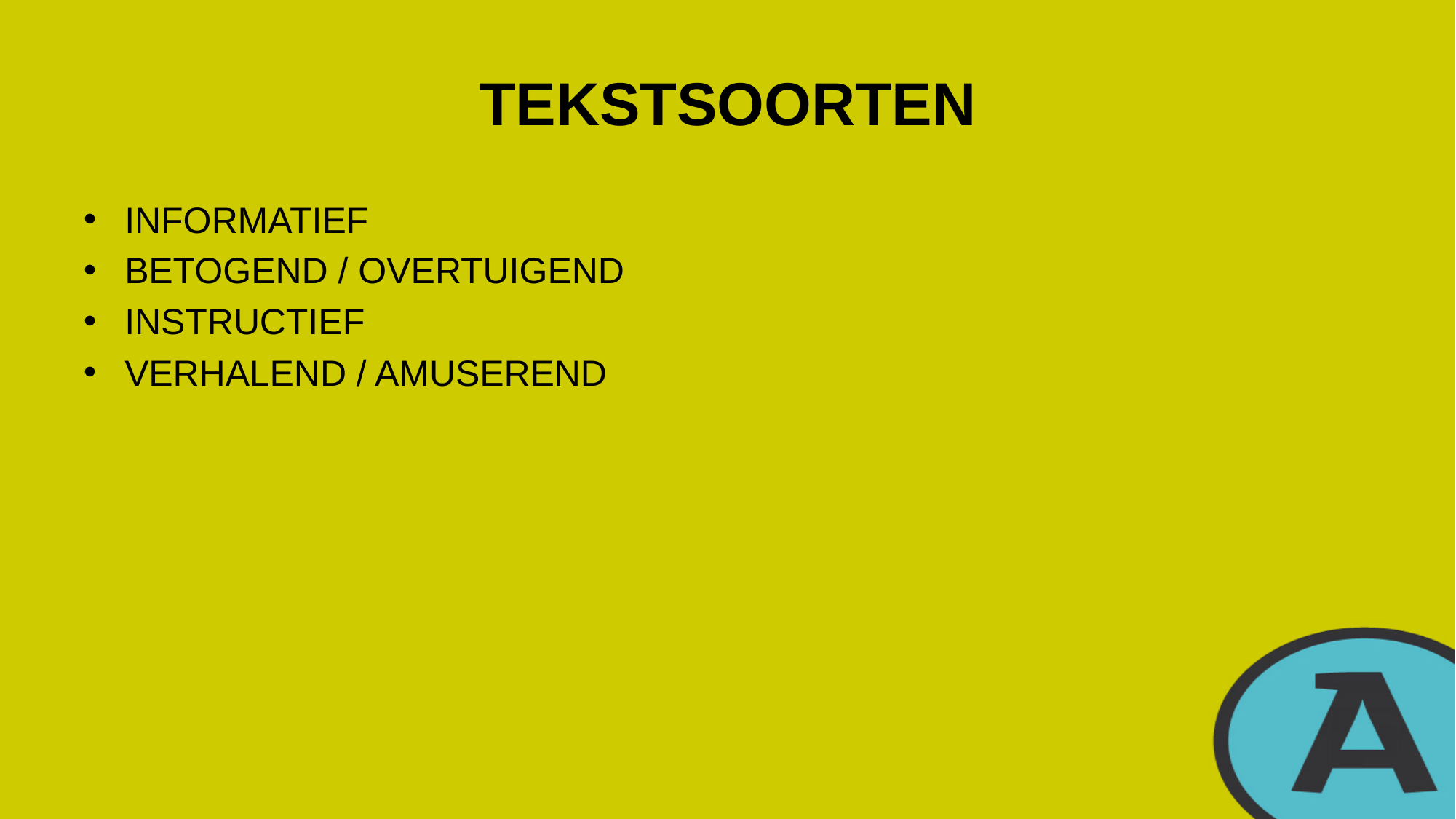

# TEKSTSOORTEN
INFORMATIEF
BETOGEND / OVERTUIGEND
INSTRUCTIEF
VERHALEND / AMUSEREND